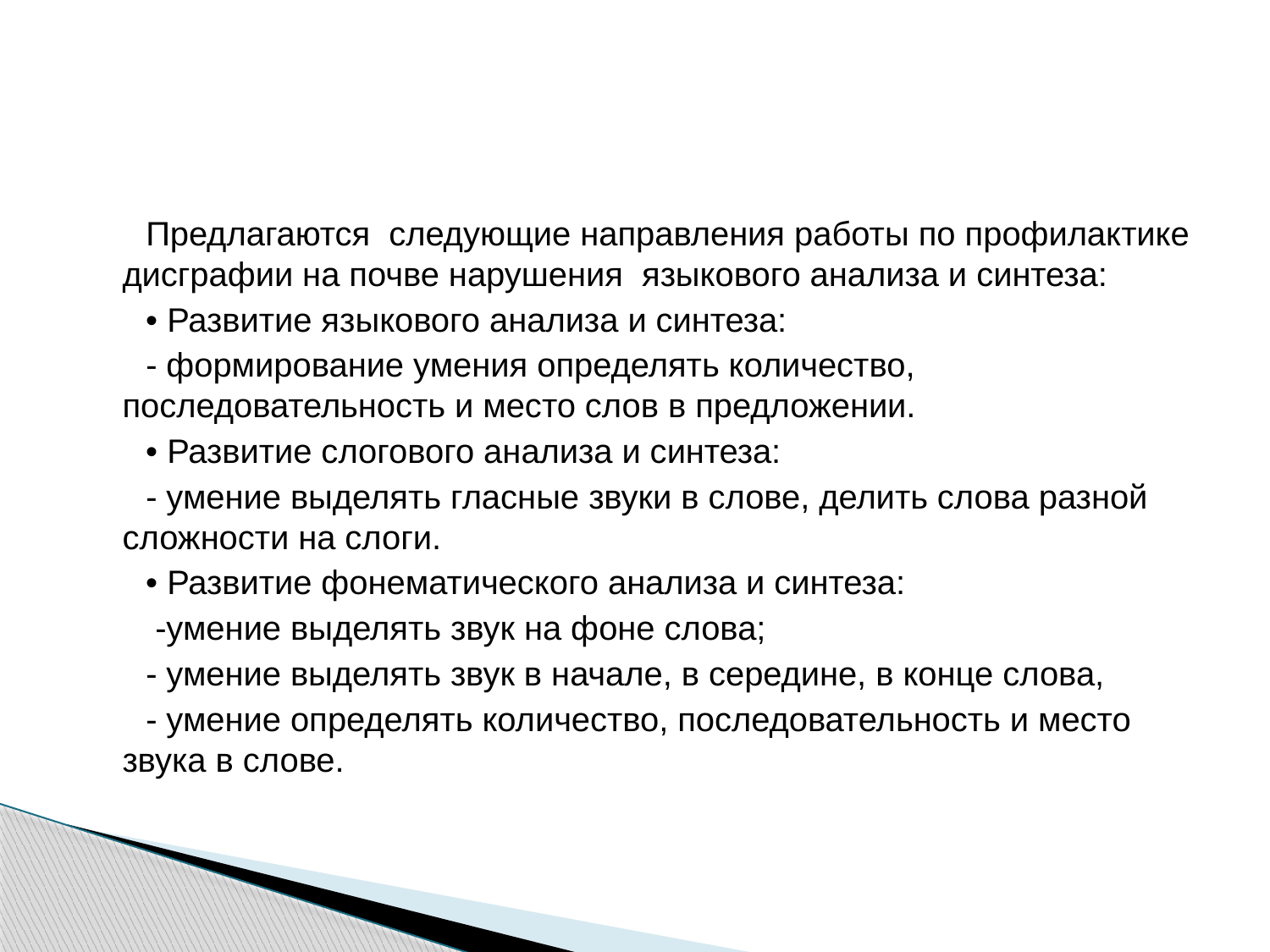

#
      Предлагаются  следующие направления работы по профилактике дисграфии на почве нарушения  языкового анализа и синтеза:
      • Развитие языкового анализа и синтеза:
      - формирование умения определять количество, последовательность и место слов в предложении.
      • Развитие слогового анализа и синтеза:
      - умение выделять гласные звуки в слове, делить слова разной сложности на слоги.
      • Развитие фонематического анализа и синтеза:
       -умение выделять звук на фоне слова;
      - умение выделять звук в начале, в середине, в конце слова,
      - умение определять количество, последовательность и место звука в слове.